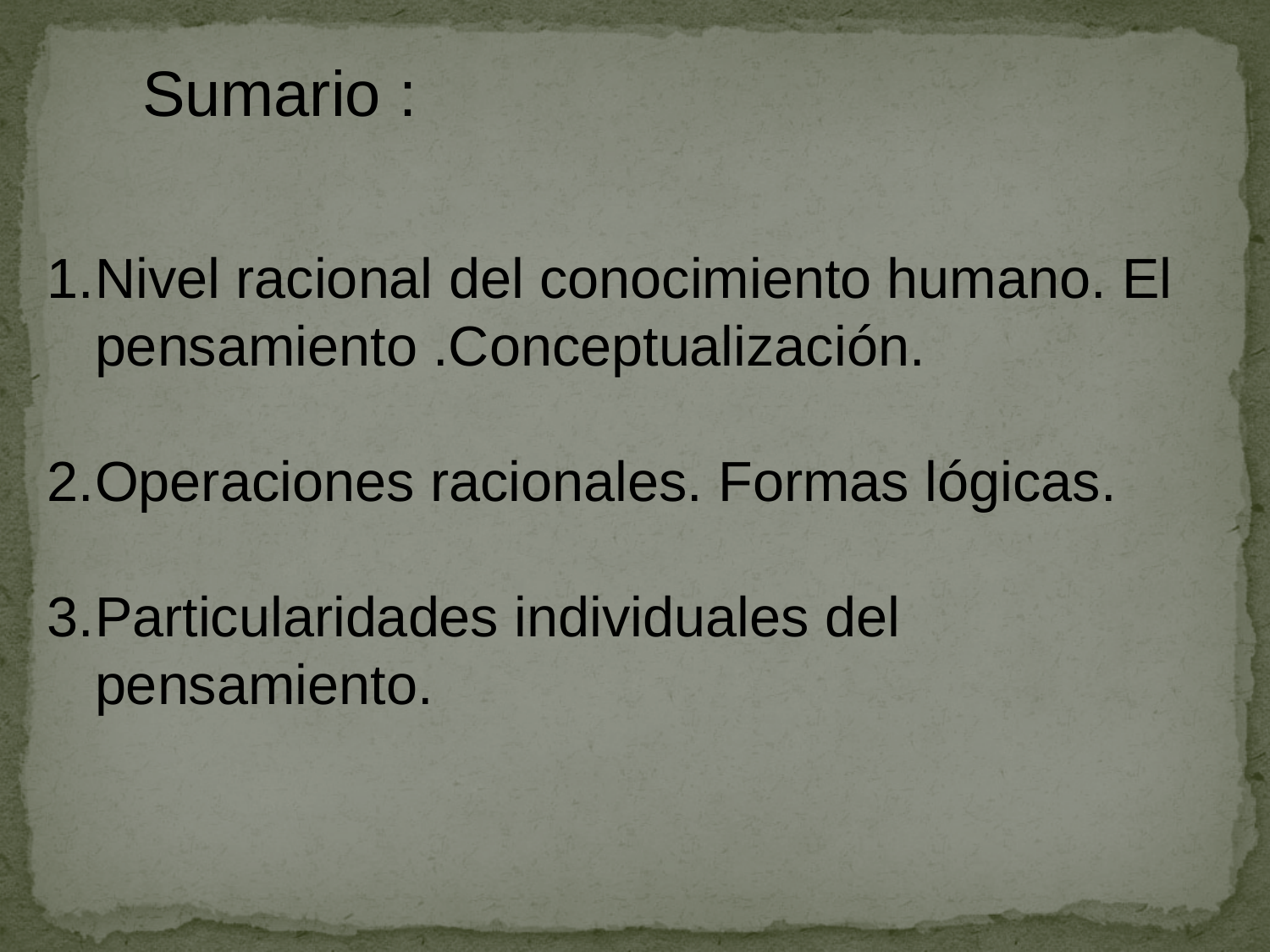

Sumario :
Nivel racional del conocimiento humano. El pensamiento .Conceptualización.

Operaciones racionales. Formas lógicas.

Particularidades individuales del pensamiento.